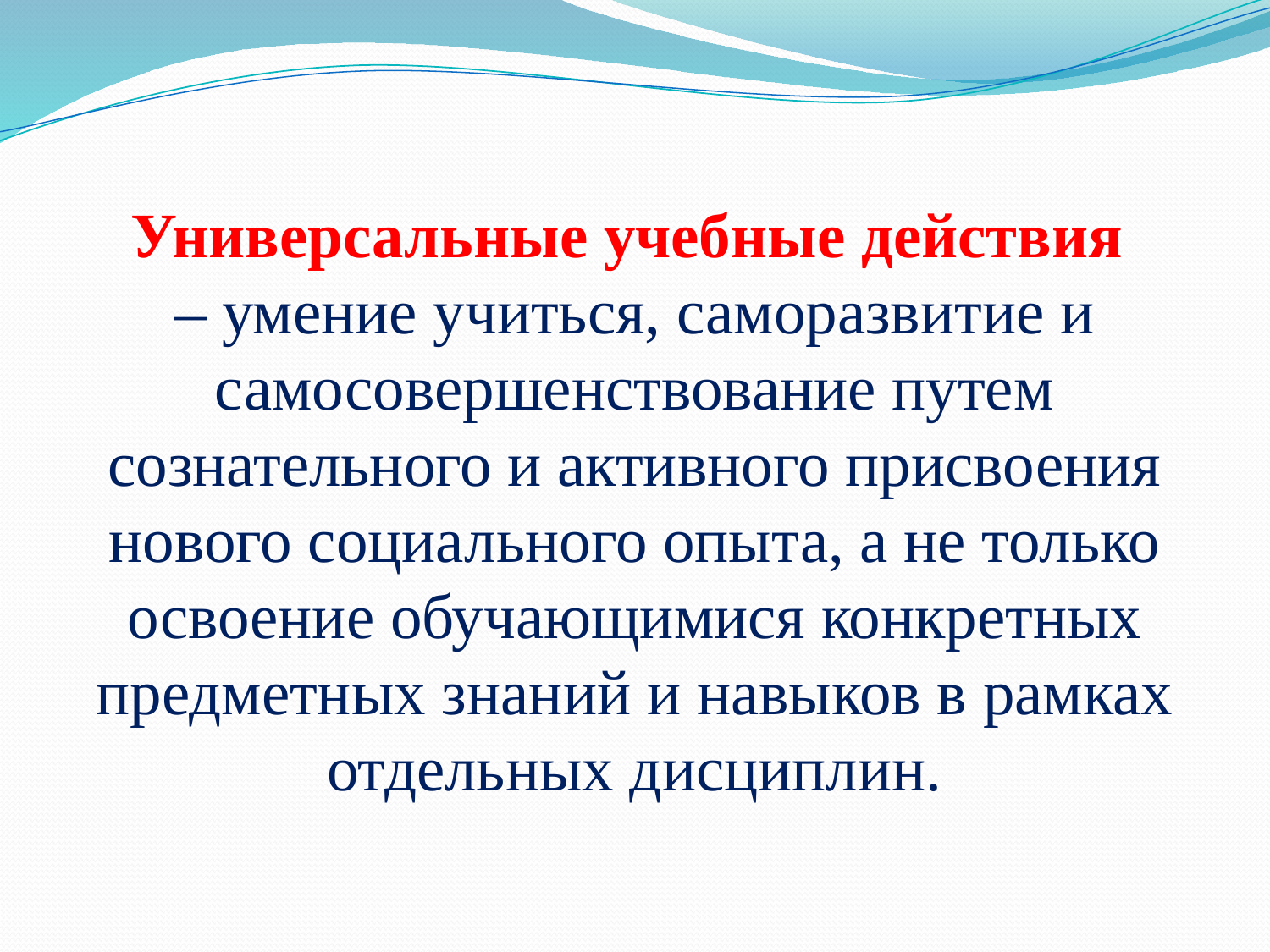

# Универсальные учебные действия – умение учиться, саморазвитие и самосовершенствование путем сознательного и активного присвоения нового социального опыта, а не только освоение обучающимися конкретных предметных знаний и навыков в рамках отдельных дисциплин.